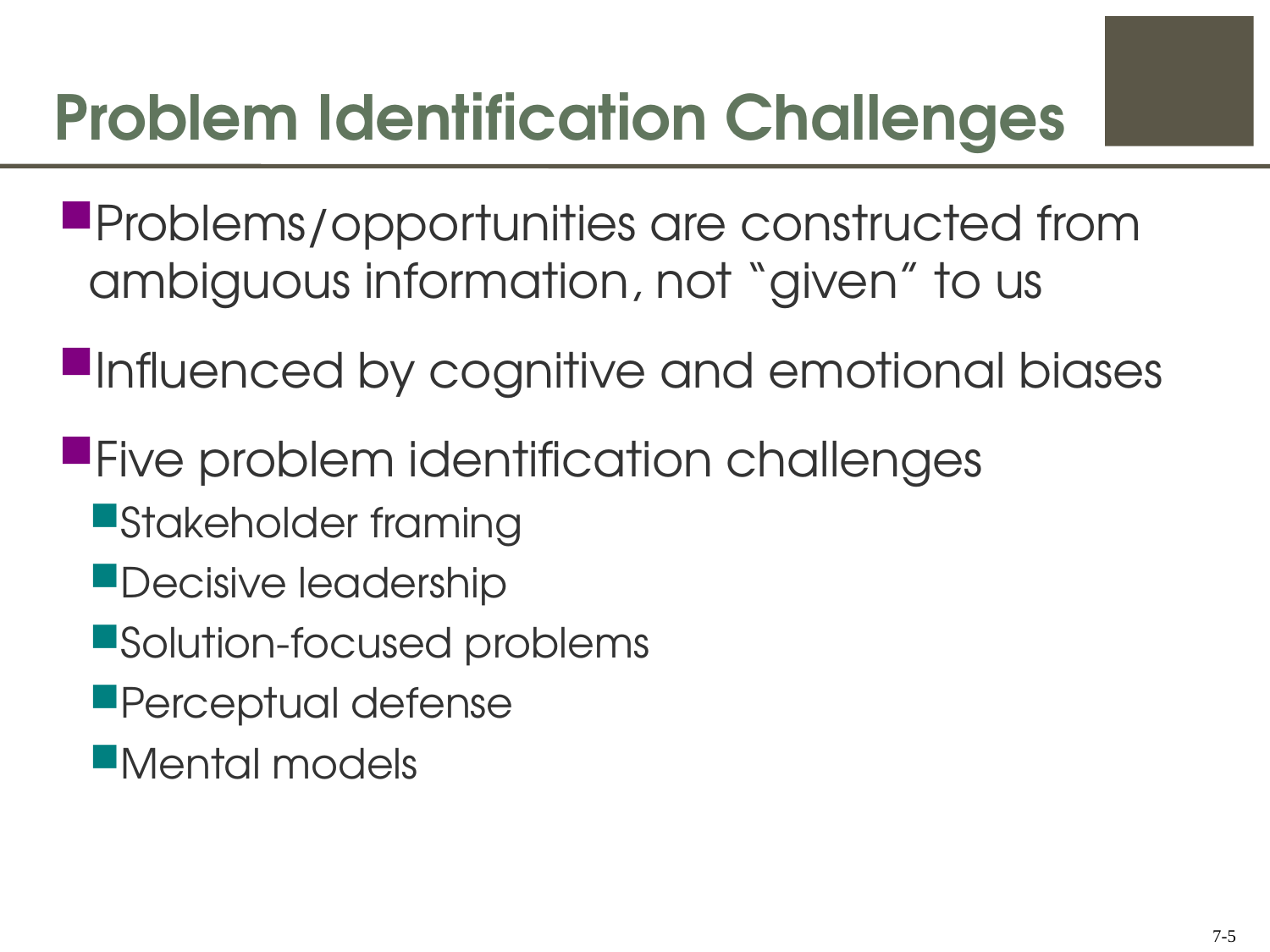

# Problem Identification Challenges
Problems/opportunities are constructed from ambiguous information, not “given” to us
Influenced by cognitive and emotional biases
Five problem identification challenges
Stakeholder framing
Decisive leadership
Solution-focused problems
Perceptual defense
Mental models